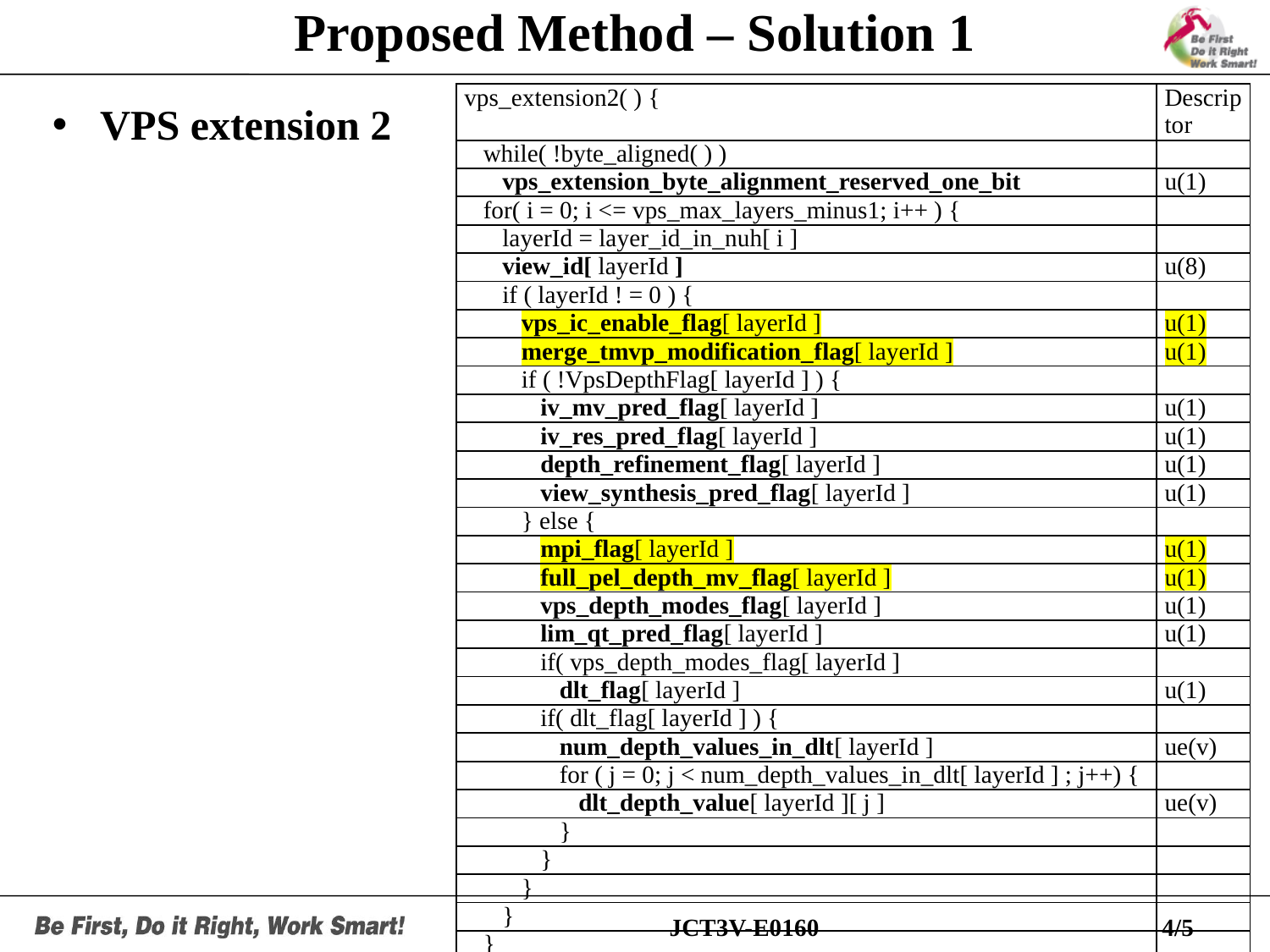

# Proposed Method – Solution 1
| vps\_extension2( ) { | Descriptor |
| --- | --- |
| while( !byte\_aligned( ) ) |  |
| vps\_extension\_byte\_alignment\_reserved\_one\_bit | u(1) |
| for( i = 0; i <= vps\_max\_layers\_minus1; i++ ) { |  |
| layerId = layer\_id\_in\_nuh[ i ] |  |
| view\_id[ layerId ] | u(8) |
| if ( layerId ! = 0 ) { |  |
| vps\_ic\_enable\_flag[ layerId ] | u(1) |
| merge\_tmvp\_modification\_flag[ layerId ] | u(1) |
| if ( !VpsDepthFlag[ layerId ] ) { |  |
| iv\_mv\_pred\_flag[ layerId ] | u(1) |
| iv\_res\_pred\_flag[ layerId ] | u(1) |
| depth\_refinement\_flag[ layerId ] | u(1) |
| view\_synthesis\_pred\_flag[ layerId ] | u(1) |
| } else { |  |
| mpi\_flag[ layerId ] | u(1) |
| full\_pel\_depth\_mv\_flag[ layerId ] | u(1) |
| vps\_depth\_modes\_flag[ layerId ] | u(1) |
| lim\_qt\_pred\_flag[ layerId ] | u(1) |
| if( vps\_depth\_modes\_flag[ layerId ] |  |
| dlt\_flag[ layerId ] | u(1) |
| if( dlt\_flag[ layerId ] ) { |  |
| num\_depth\_values\_in\_dlt[ layerId ] | ue(v) |
| for ( j = 0; j < num\_depth\_values\_in\_dlt[ layerId ] ; j++) { |  |
| dlt\_depth\_value[ layerId ][ j ] | ue(v) |
| } |  |
| } |  |
| } |  |
| } |  |
| } |  |
| iv\_mv\_scaling\_flag | u(1) |
| } |  |
VPS extension 2

JCT3V-E0160
4/5